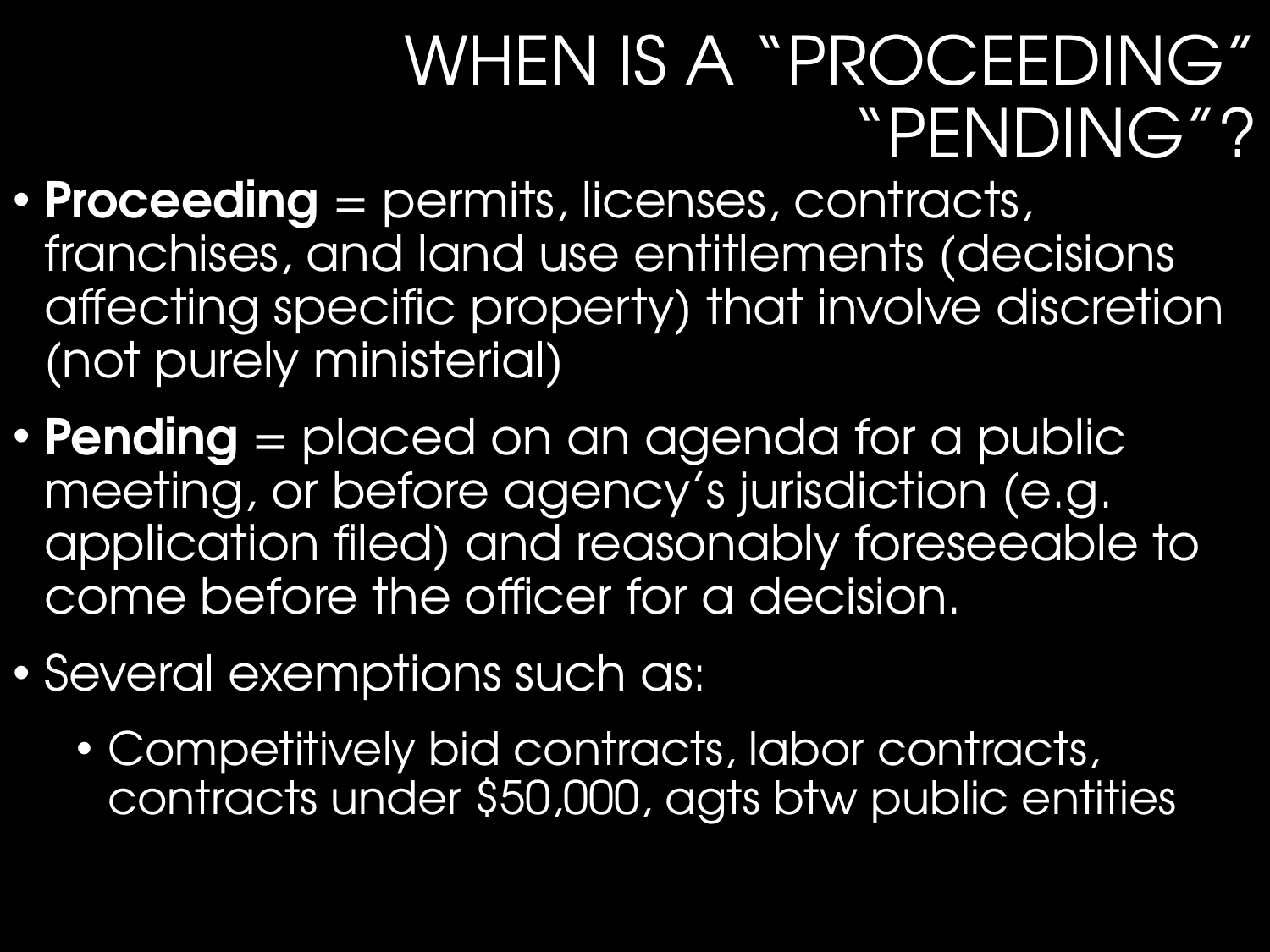

When is a “Proceeding” “Pending”?
Proceeding = permits, licenses, contracts, franchises, and land use entitlements (decisions affecting specific property) that involve discretion (not purely ministerial)
Pending = placed on an agenda for a public meeting, or before agency’s jurisdiction (e.g. application filed) and reasonably foreseeable to come before the officer for a decision.
Several exemptions such as:
Competitively bid contracts, labor contracts, contracts under $50,000, agts btw public entities